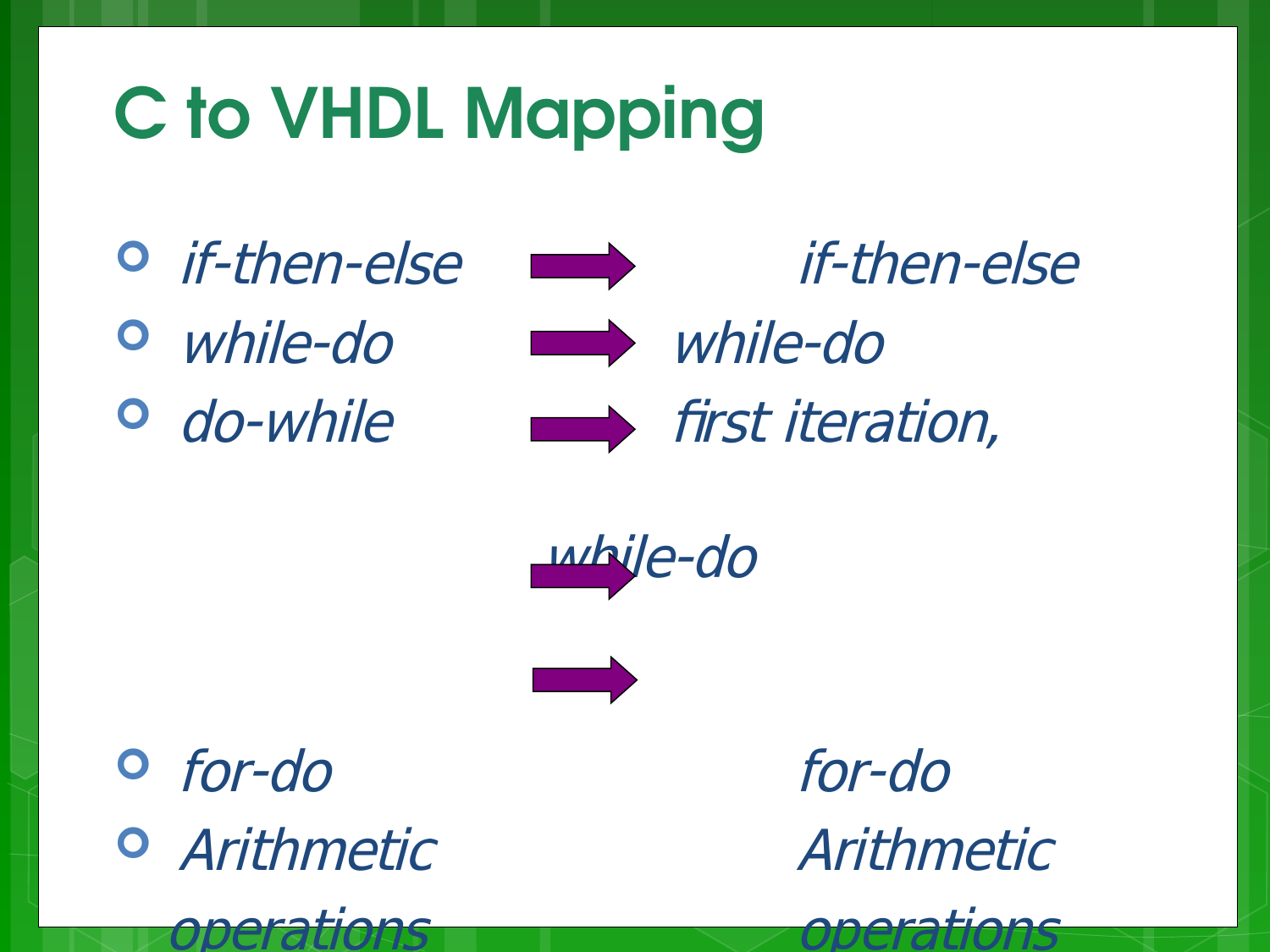

# C to VHDL Mapping
 if-then-else			if-then-else
 while-do			while-do
 do-while			first iteration,                                              					while-do
 for-do				for-do
 Arithmetic 			Arithmetic
   operations			operations